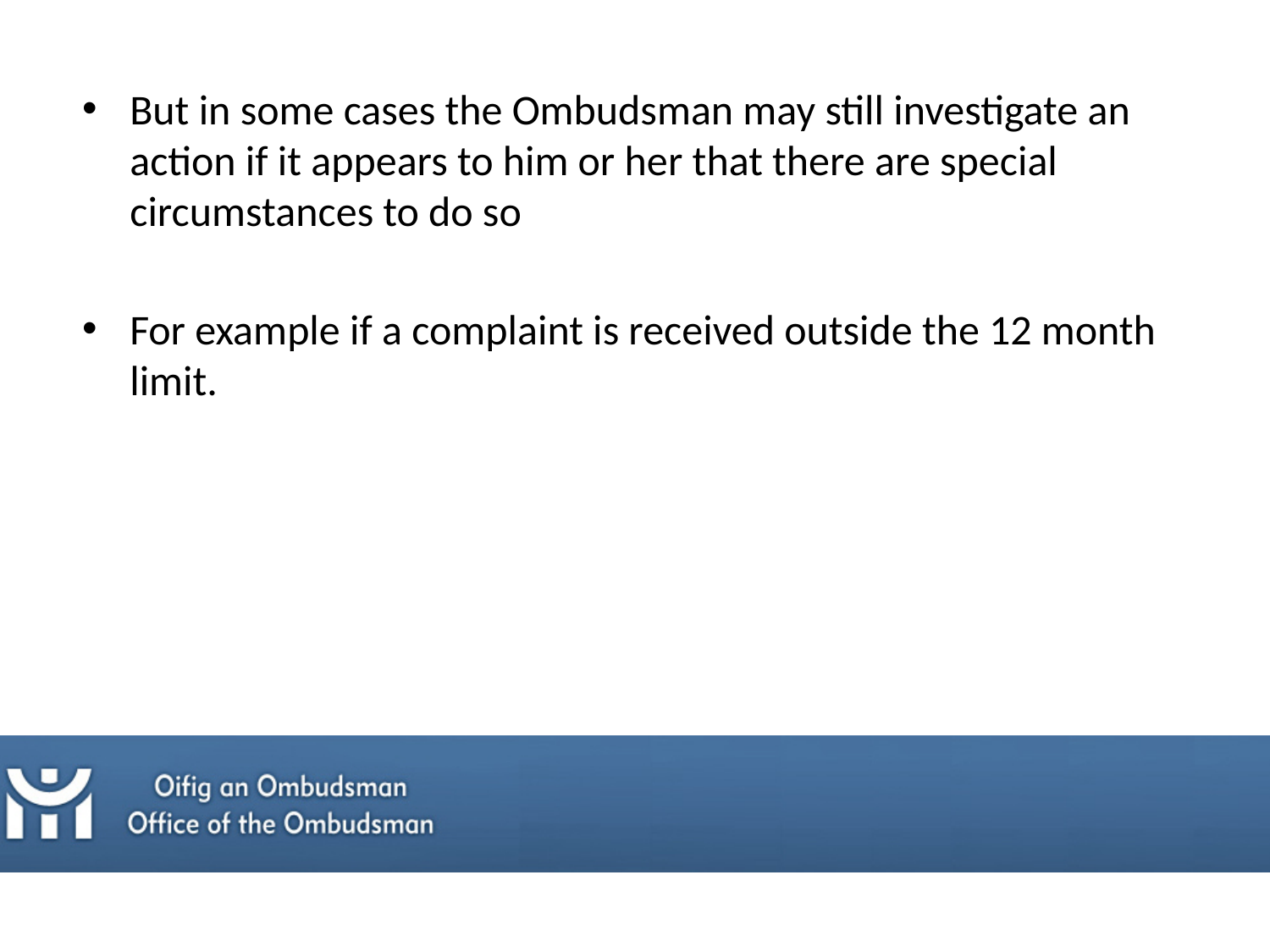

But in some cases the Ombudsman may still investigate an action if it appears to him or her that there are special circumstances to do so

For example if a complaint is received outside the 12 month limit.